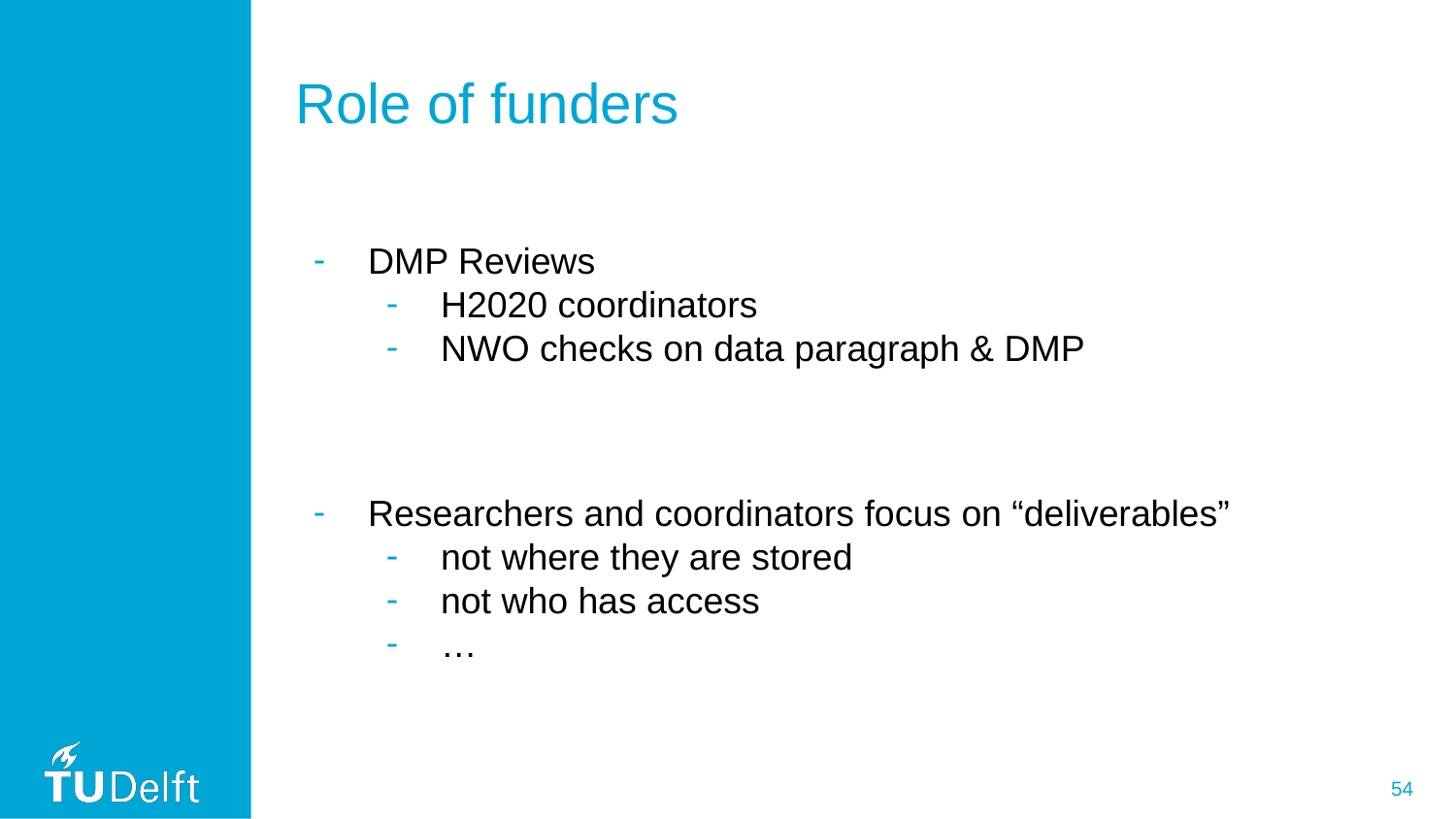

# Role of funders
DMP Reviews
H2020 coordinators
NWO checks on data paragraph & DMP

Researchers and coordinators focus on “deliverables”
not where they are stored
not who has access
…